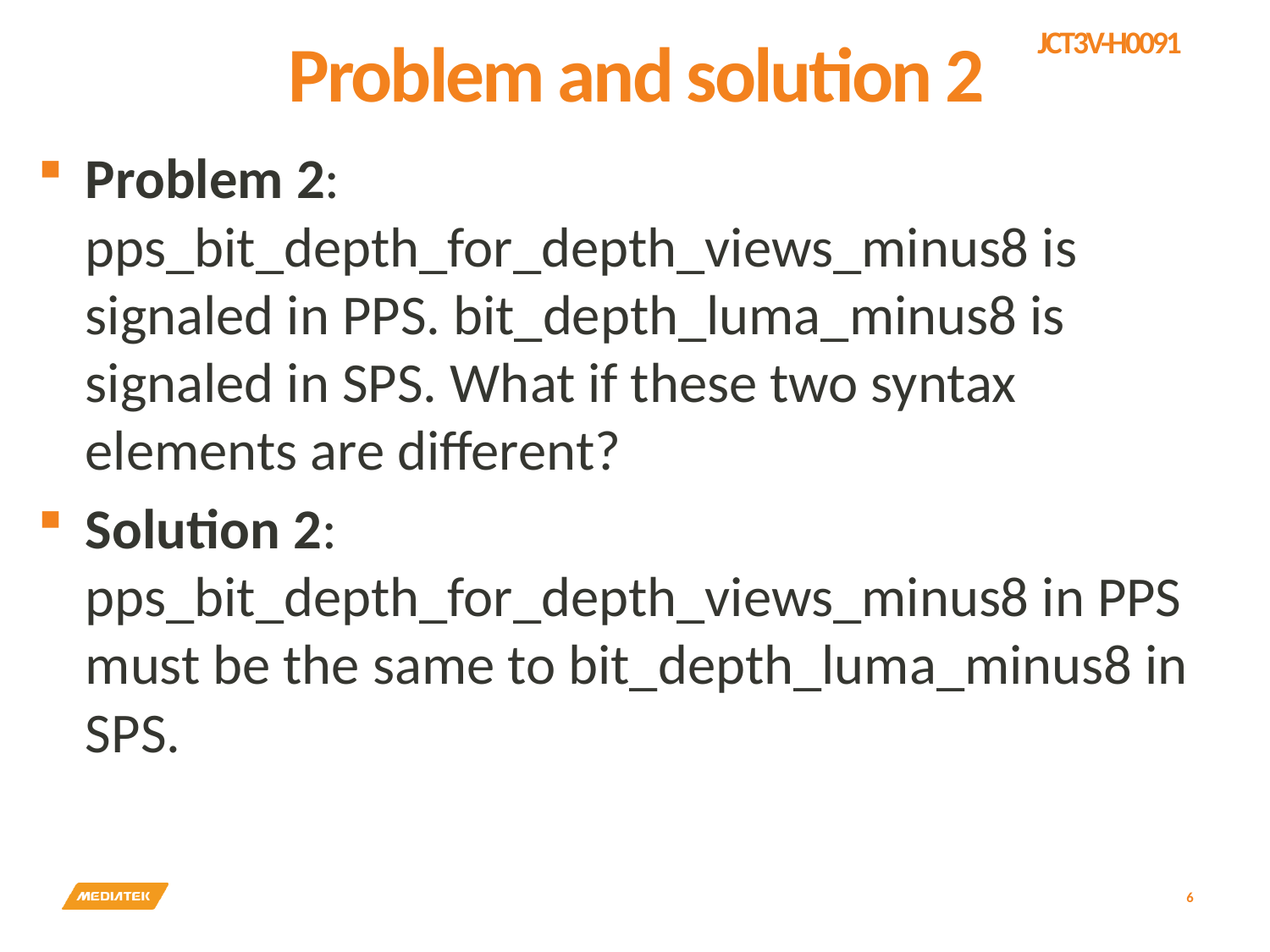

# Problem and solution 2
Problem 2: pps_bit_depth_for_depth_views_minus8 is signaled in PPS. bit_depth_luma_minus8 is signaled in SPS. What if these two syntax elements are different?
Solution 2: pps_bit_depth_for_depth_views_minus8 in PPS must be the same to bit_depth_luma_minus8 in SPS.
6